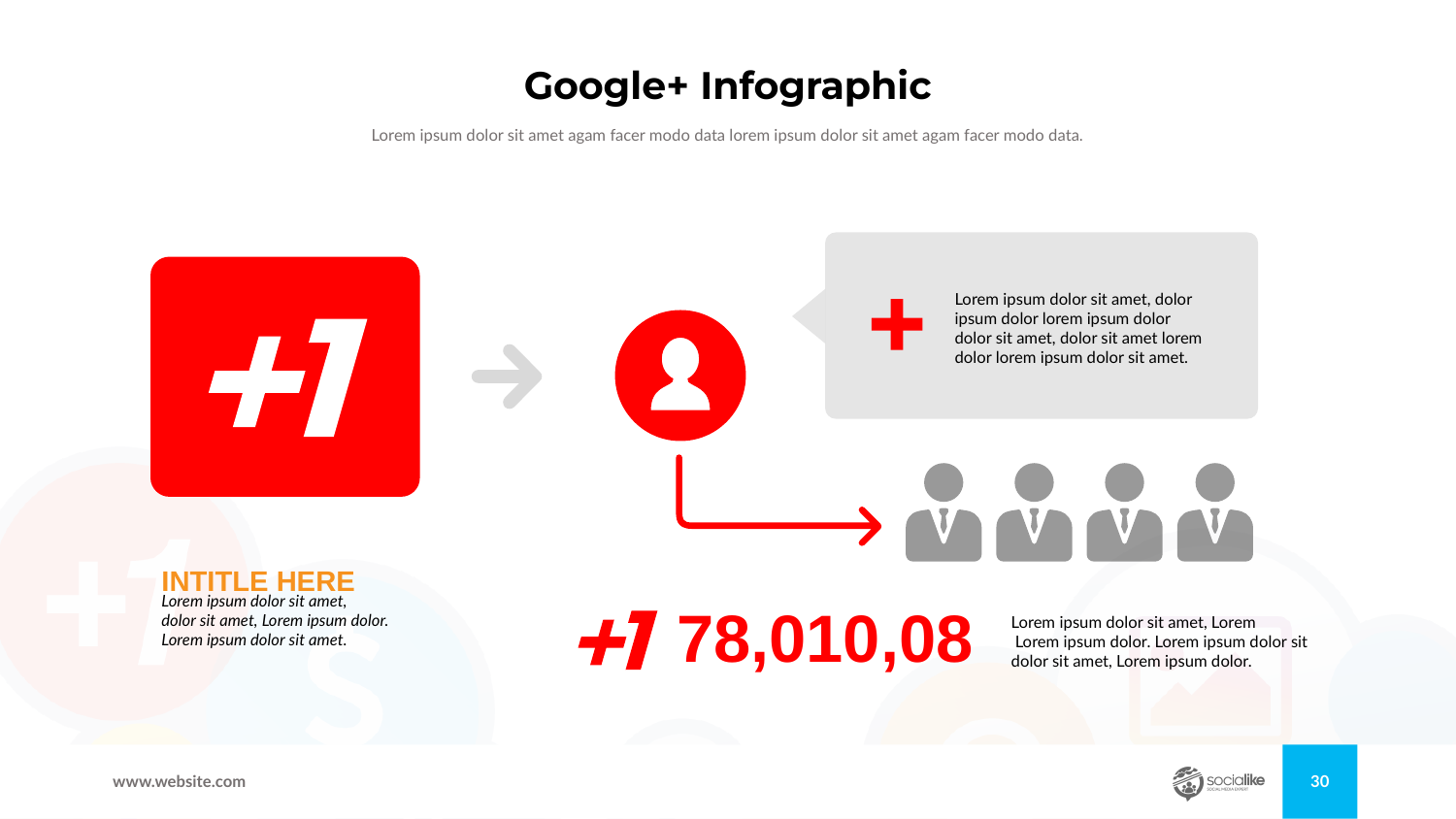

# Google+ Infographic
Lorem ipsum dolor sit amet agam facer modo data lorem ipsum dolor sit amet agam facer modo data.

Lorem ipsum dolor sit amet, dolor
ipsum dolor lorem ipsum dolor
dolor sit amet, dolor sit amet lorem
dolor lorem ipsum dolor sit amet.

INTITLE HERE
Lorem ipsum dolor sit amet,
dolor sit amet, Lorem ipsum dolor.
Lorem ipsum dolor sit amet.
78,010,08

Lorem ipsum dolor sit amet, Lorem
 Lorem ipsum dolor. Lorem ipsum dolor sit
dolor sit amet, Lorem ipsum dolor.
30
www.website.com